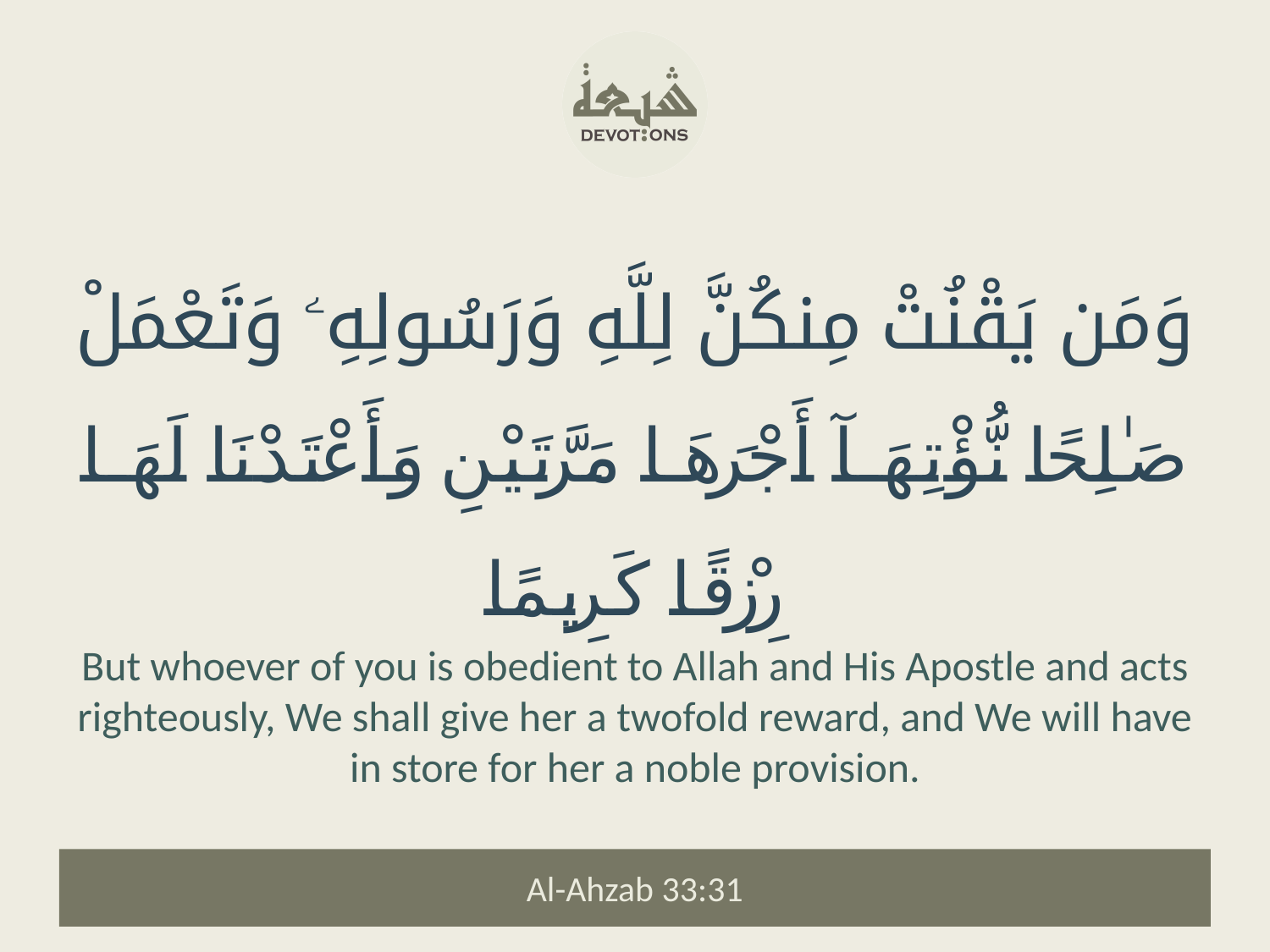

وَمَن يَقْنُتْ مِنكُنَّ لِلَّهِ وَرَسُولِهِۦ وَتَعْمَلْ صَـٰلِحًا نُّؤْتِهَآ أَجْرَهَا مَرَّتَيْنِ وَأَعْتَدْنَا لَهَا رِزْقًا كَرِيمًا
But whoever of you is obedient to Allah and His Apostle and acts righteously, We shall give her a twofold reward, and We will have in store for her a noble provision.
Al-Ahzab 33:31